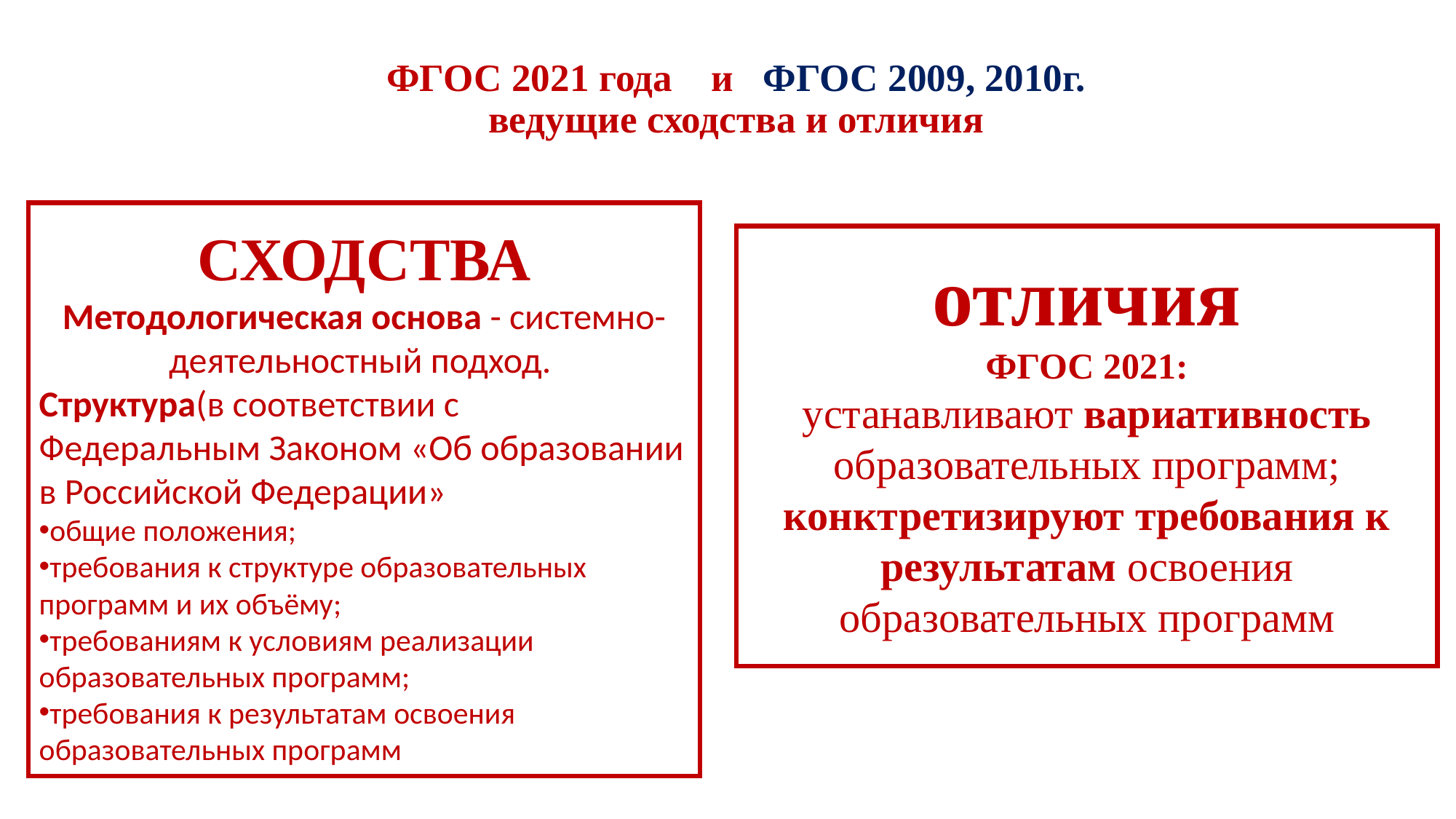

# ФГОС 2021 года    и   ФГОС 2009, 2010г. ведущие сходства и отличия

СХОДСТВА
Методологическая основа - системно-деятельностный подход.
Структура(в соответствии с Федеральным Законом «Об образовании в Российской Федерации»
общие положения;
требования к структуре образовательных программ и их объёму;
требованиям к условиям реализации образовательных программ;
требования к результатам освоения образовательных программ

отличия
ФГОС 2021:
устанавливают вариативность образовательных программ;
конктретизируют требования к результатам освоения образовательных программ